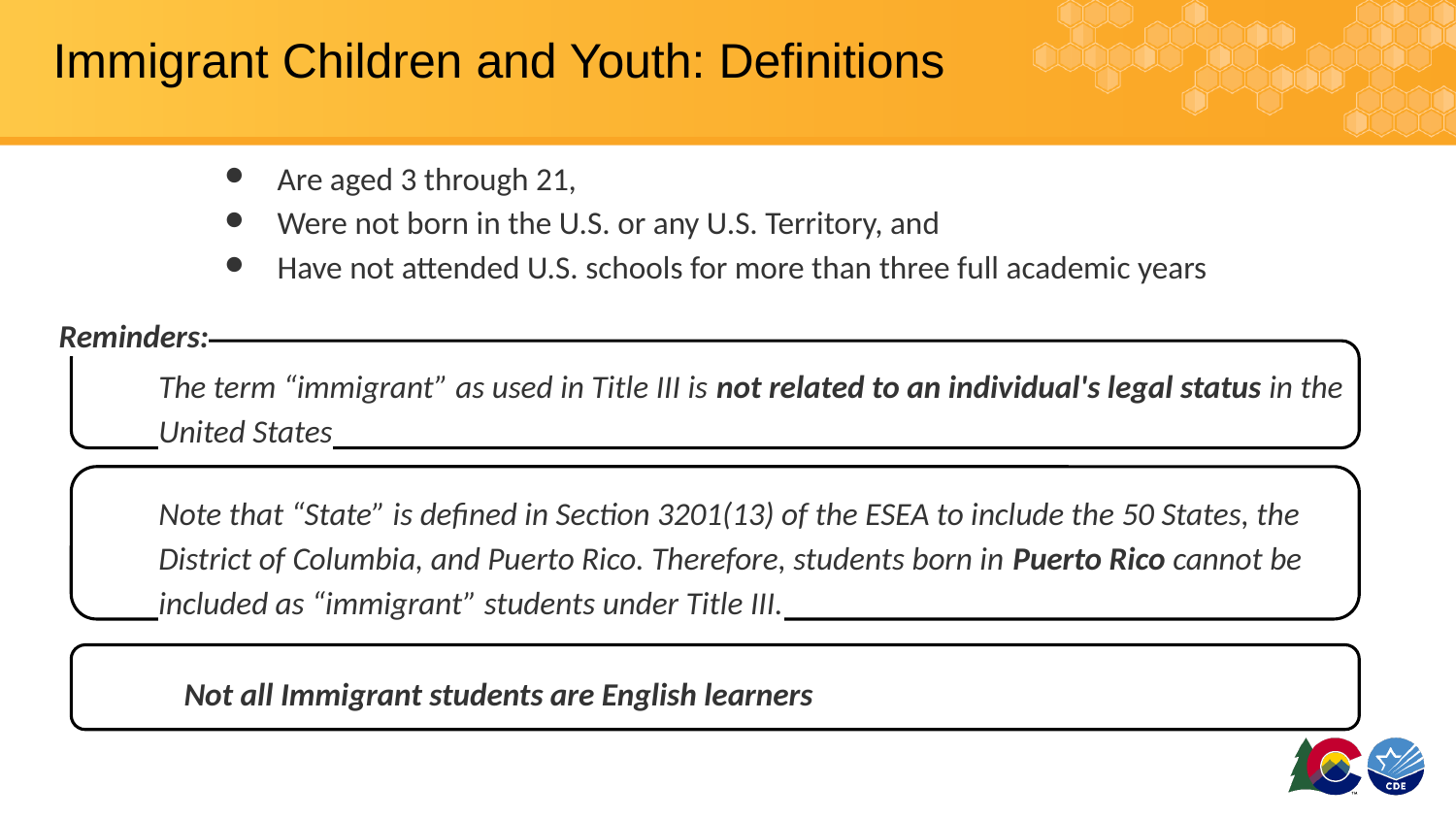

# Immigrant Children and Youth: Definitions

Are aged 3 through 21,
Were not born in the U.S. or any U.S. Territory, and
Have not attended U.S. schools for more than three full academic years
Reminders:

The term “immigrant” as used in Title III is not related to an individual's legal status in the United States

Note that “State” is defined in Section 3201(13) of the ESEA to include the 50 States, the District of Columbia, and Puerto Rico. Therefore, students born in Puerto Rico cannot be included as “immigrant” students under Title III.

Not all Immigrant students are English learners